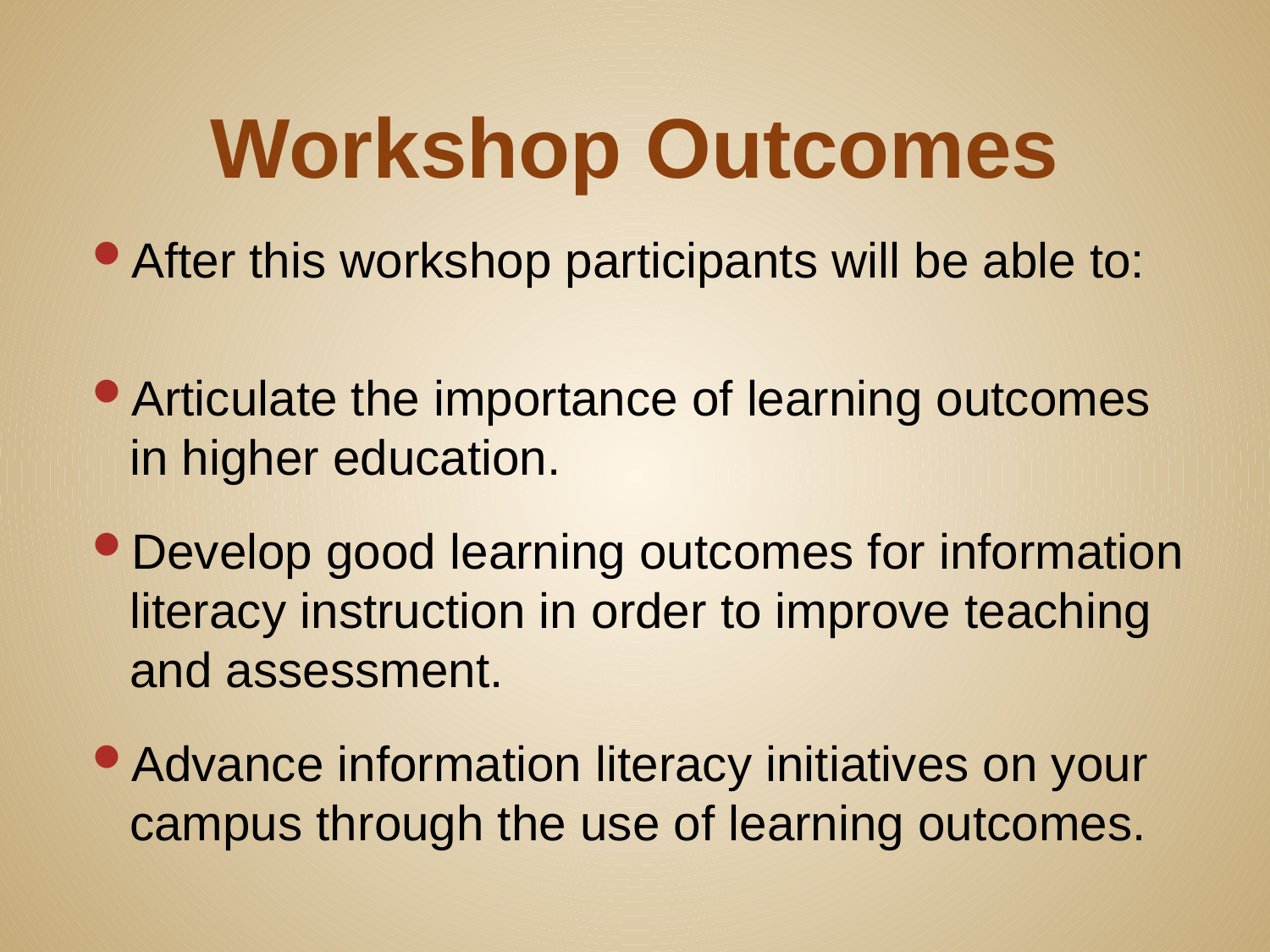

# Workshop Outcomes
After this workshop participants will be able to:

Articulate the importance of learning outcomes in higher education.

Develop good learning outcomes for information literacy instruction in order to improve teaching and assessment.

Advance information literacy initiatives on your campus through the use of learning outcomes.